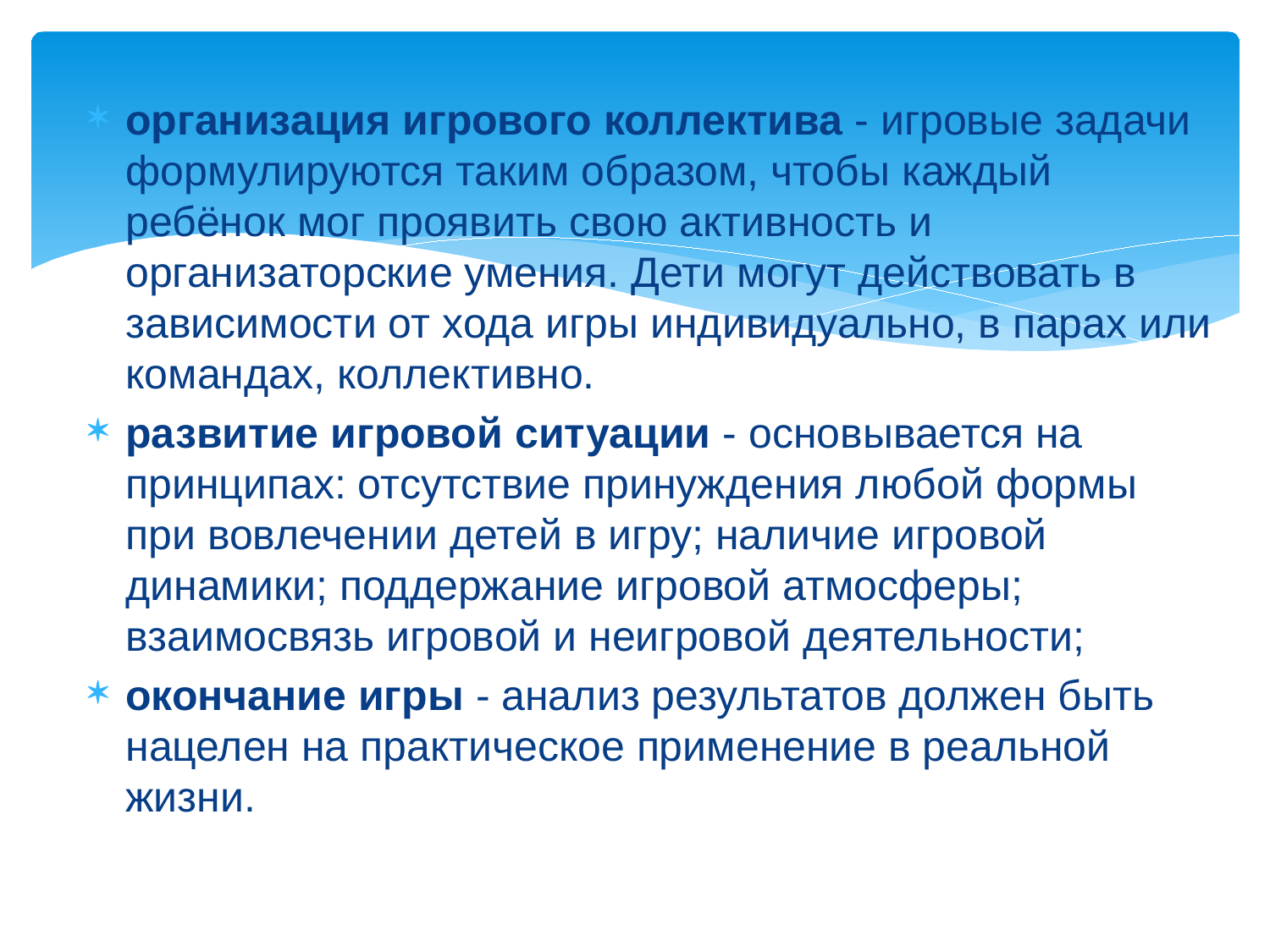

#
организация игрового коллектива - игровые задачи формулируются таким образом, чтобы каждый ребёнок мог проявить свою активность и организаторские умения. Дети могут действовать в зависимости от хода игры индивидуально, в парах или командах, коллективно.
развитие игровой ситуации - основывается на принципах: отсутствие принуждения любой формы при вовлечении детей в игру; наличие игровой динамики; поддержание игровой атмосферы; взаимосвязь игровой и неигровой деятельности;
окончание игры - анализ результатов должен быть нацелен на практическое применение в реальной жизни.